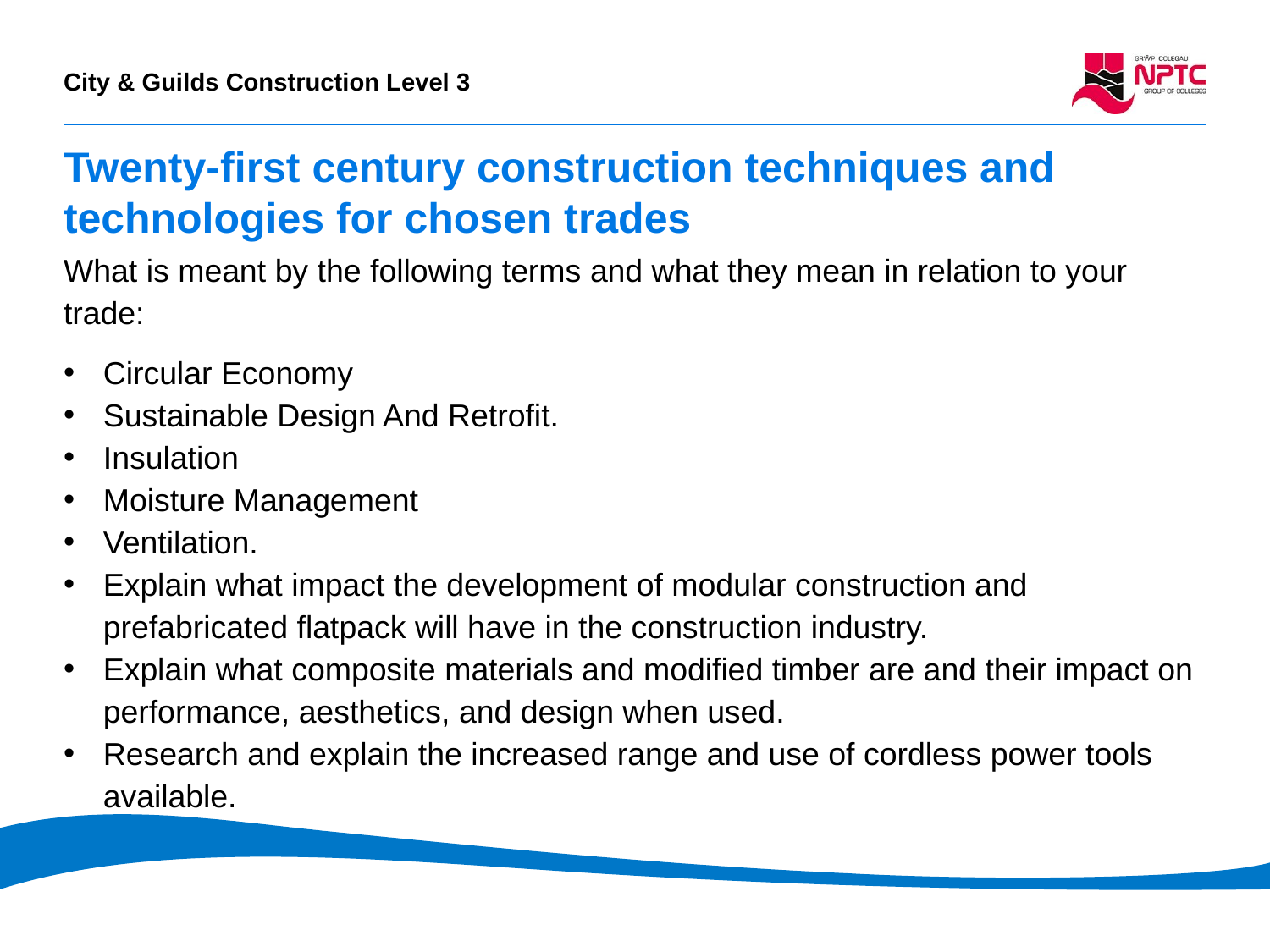

# Twenty-first century construction techniques and technologies for chosen trades
What is meant by the following terms and what they mean in relation to your trade:
Circular Economy
Sustainable Design And Retrofit.
Insulation
Moisture Management
Ventilation.
Explain what impact the development of modular construction and prefabricated flatpack will have in the construction industry.
Explain what composite materials and modified timber are and their impact on performance, aesthetics, and design when used.
Research and explain the increased range and use of cordless power tools available.